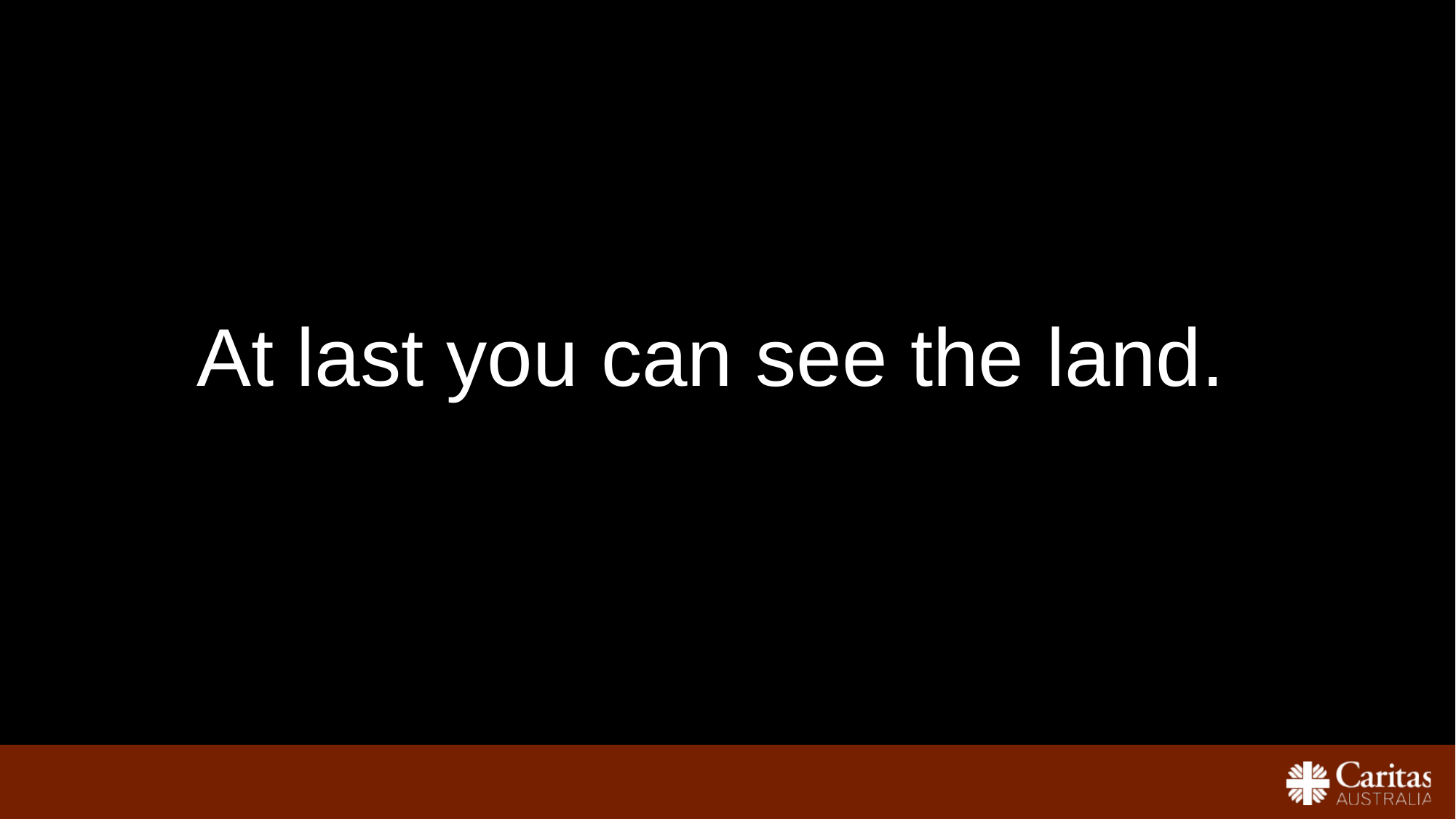

At last you can see the land.